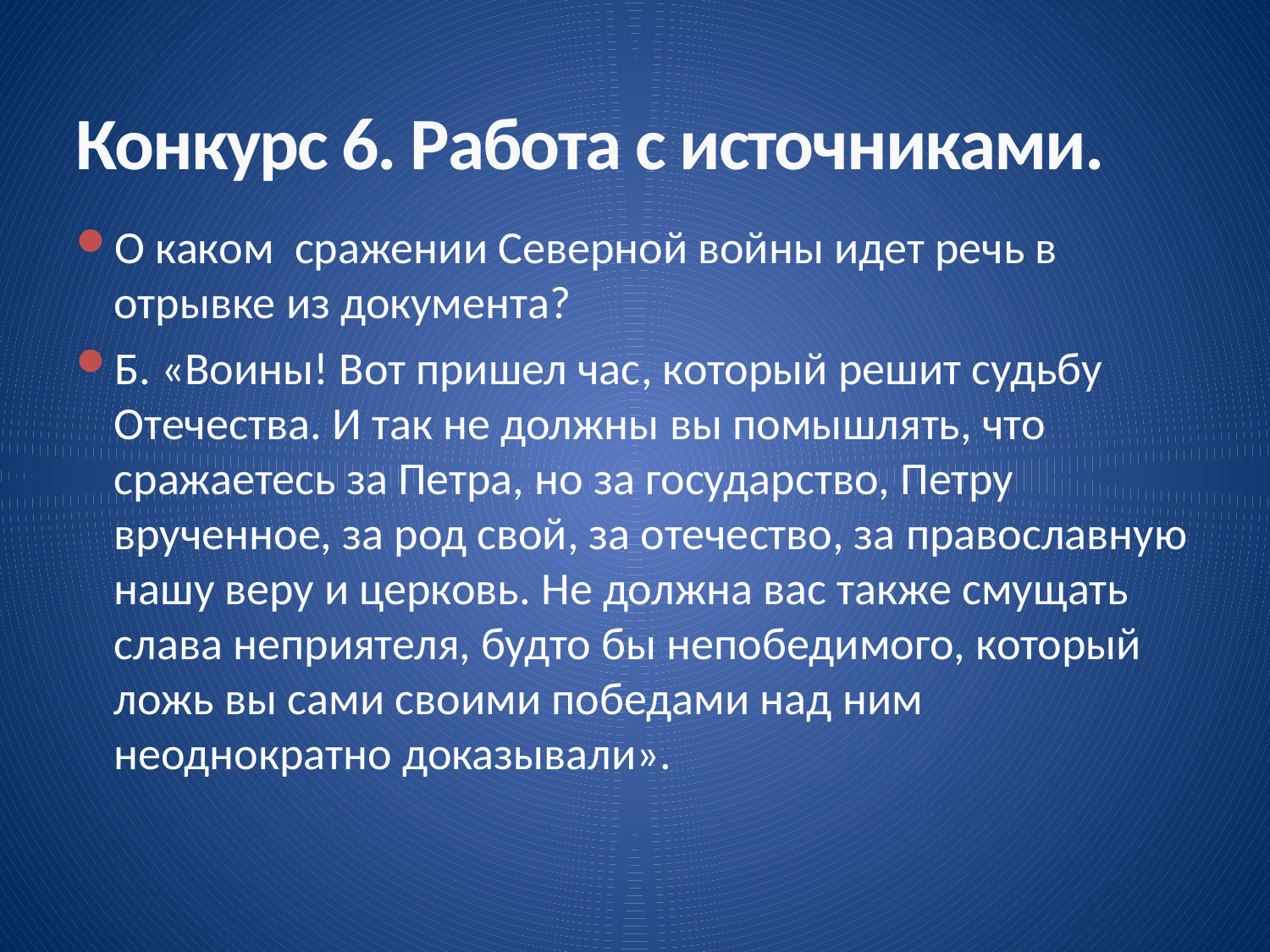

# Конкурс 6. Работа с источниками.
О каком  сражении Северной войны идет речь в отрывке из документа?
Б. «Воины! Вот пришел час, который решит судьбу Отечества. И так не должны вы помышлять, что сражаетесь за Петра, но за государство, Петру врученное, за род свой, за отечество, за православную нашу веру и церковь. Не должна вас также смущать слава неприятеля, будто бы непобедимого, который ложь вы сами своими победами над ним неоднократно доказывали».